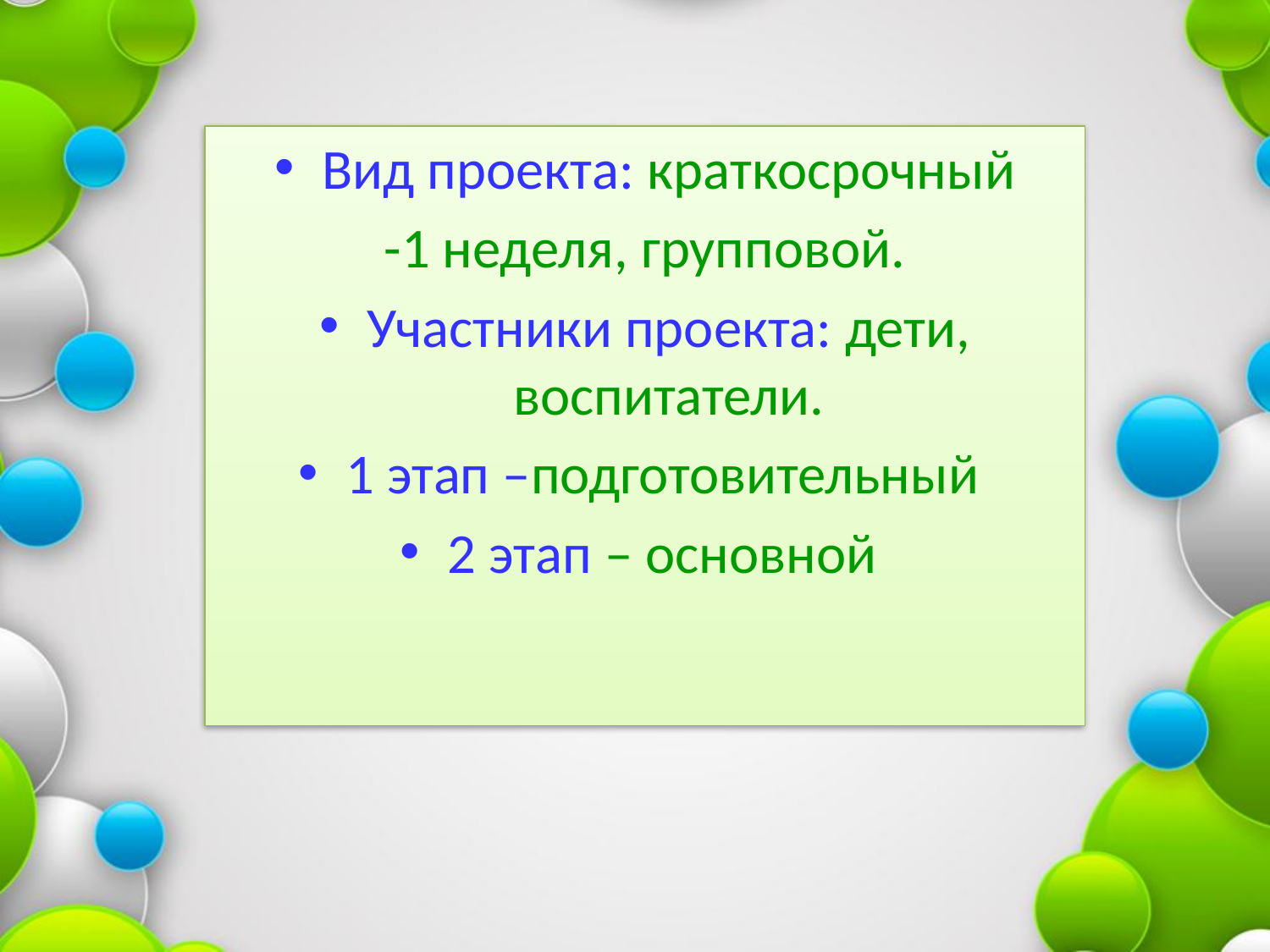

Вид проекта: краткосрочный
-1 неделя, групповой.
Участники проекта: дети, воспитатели.
1 этап –подготовительный
2 этап – основной